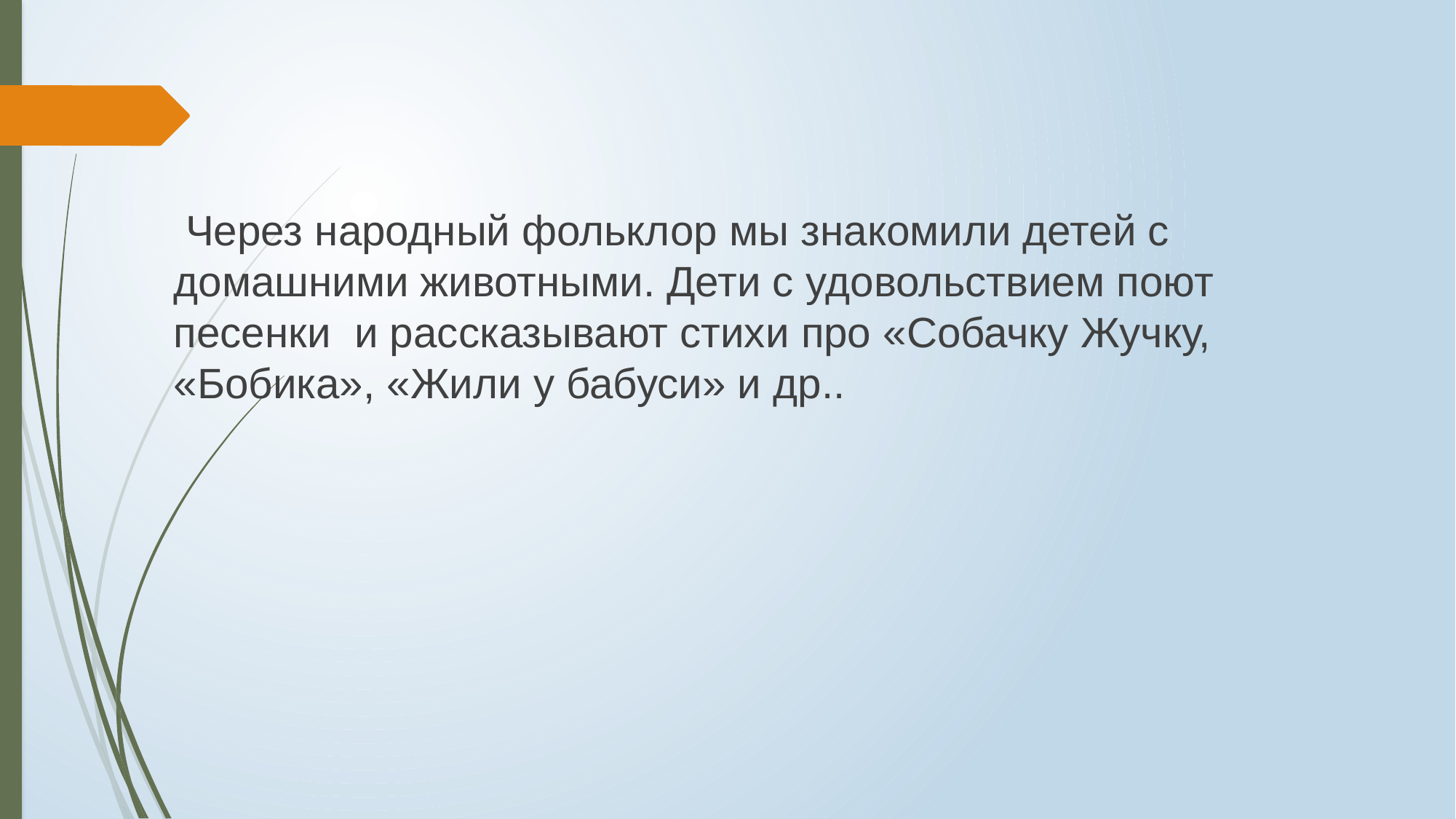

Через народный фольклор мы знакомили детей с домашними животными. Дети с удовольствием поют песенки  и рассказывают стихи про «Собачку Жучку, «Бобика», «Жили у бабуси» и др..